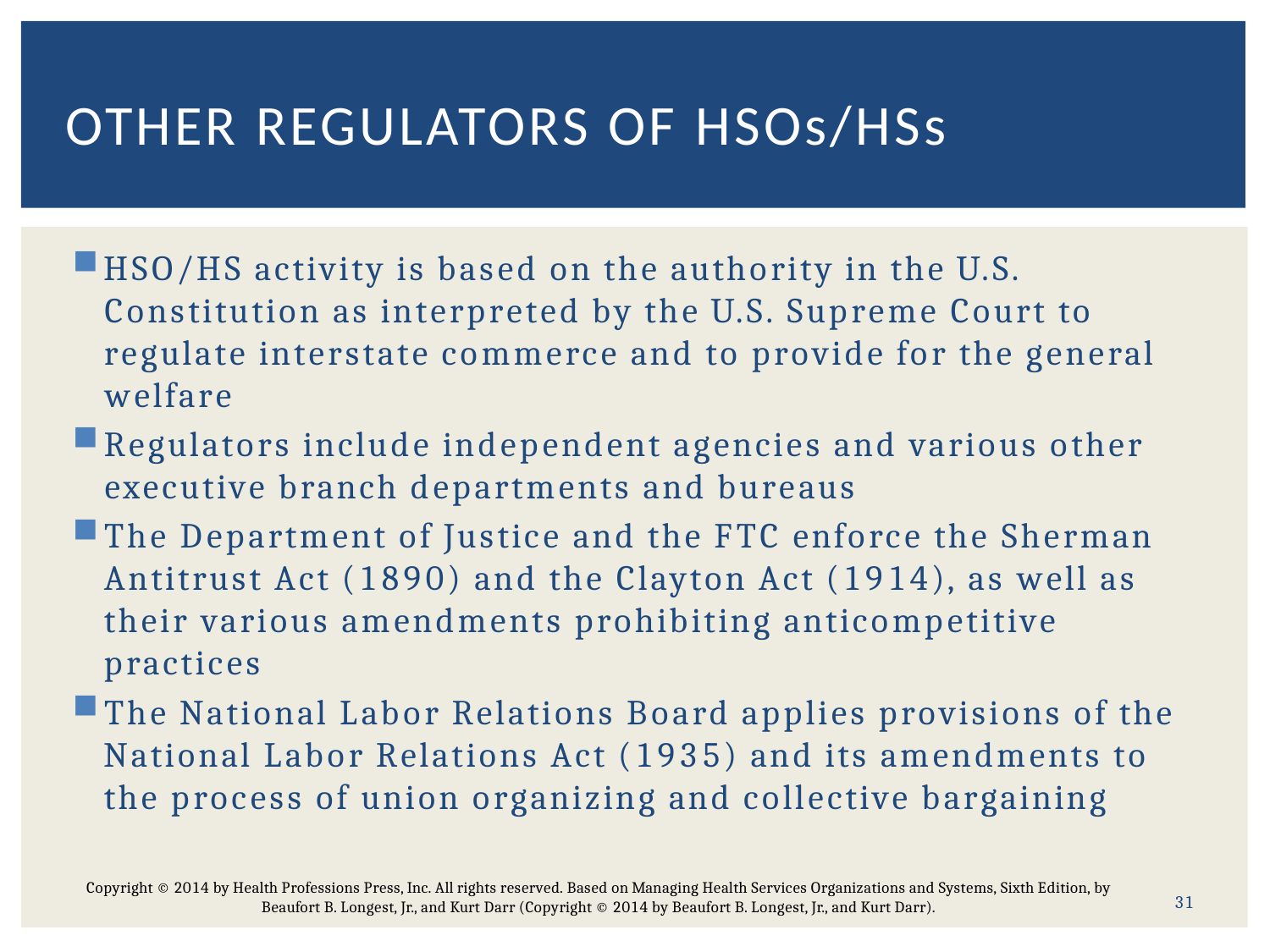

# Other regulators of HSOs/HSs
HSO/HS activity is based on the authority in the U.S. Constitution as interpreted by the U.S. Supreme Court to regulate interstate commerce and to provide for the general welfare
Regulators include independent agencies and various other executive branch departments and bureaus
The Department of Justice and the FTC enforce the Sherman Antitrust Act (1890) and the Clayton Act (1914), as well as their various amendments prohibiting anticompetitive practices
The National Labor Relations Board applies provisions of the National Labor Relations Act (1935) and its amendments to the process of union organizing and collective bargaining
Copyright © 2014 by Health Professions Press, Inc. All rights reserved. Based on Managing Health Services Organizations and Systems, Sixth Edition, by Beaufort B. Longest, Jr., and Kurt Darr (Copyright © 2014 by Beaufort B. Longest, Jr., and Kurt Darr).
31